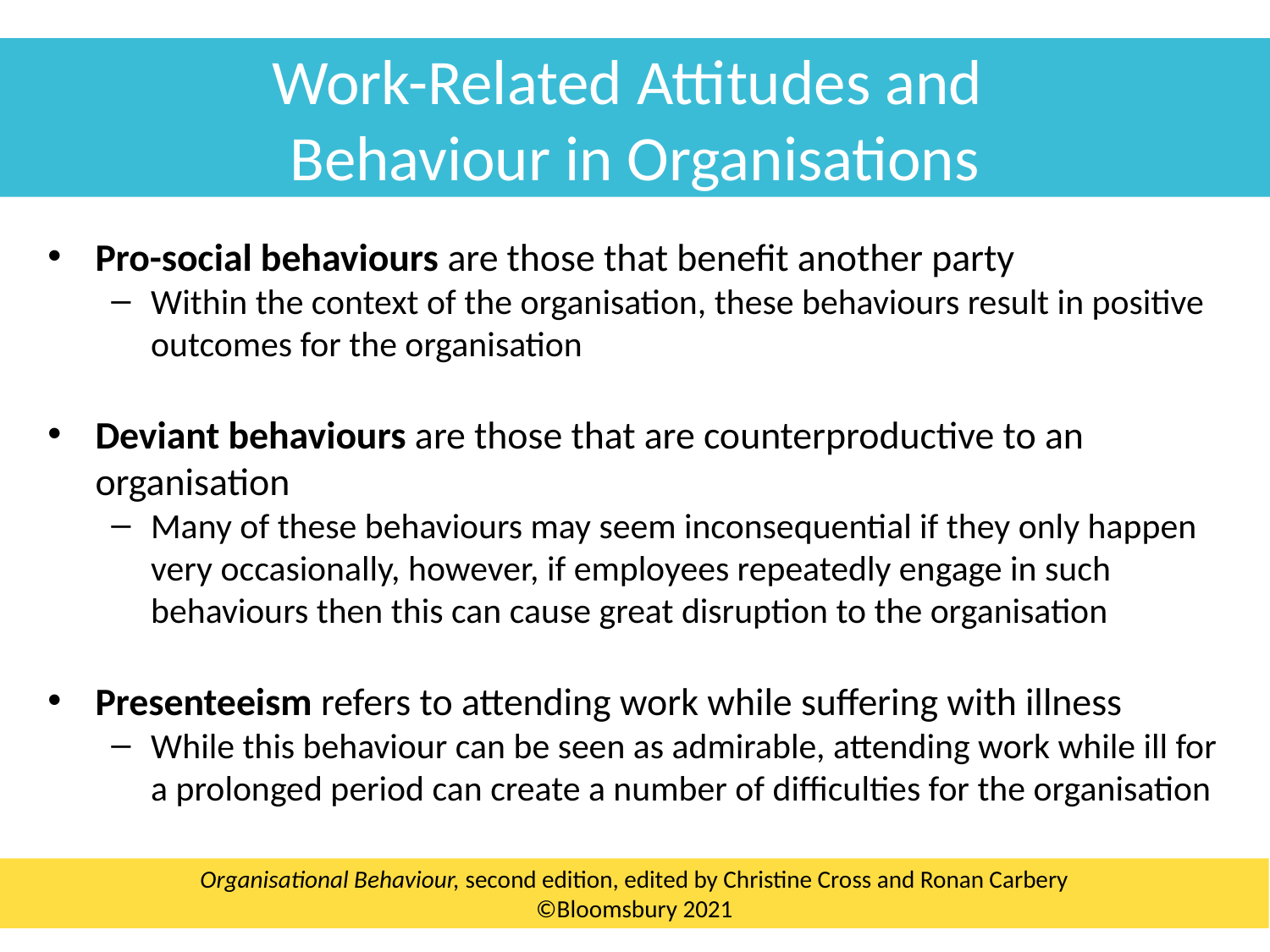

Work-Related Attitudes and
Behaviour in Organisations
Pro-social behaviours are those that benefit another party
Within the context of the organisation, these behaviours result in positive outcomes for the organisation

Deviant behaviours are those that are counterproductive to an organisation
Many of these behaviours may seem inconsequential if they only happen very occasionally, however, if employees repeatedly engage in such behaviours then this can cause great disruption to the organisation

Presenteeism refers to attending work while suffering with illness
While this behaviour can be seen as admirable, attending work while ill for a prolonged period can create a number of difficulties for the organisation